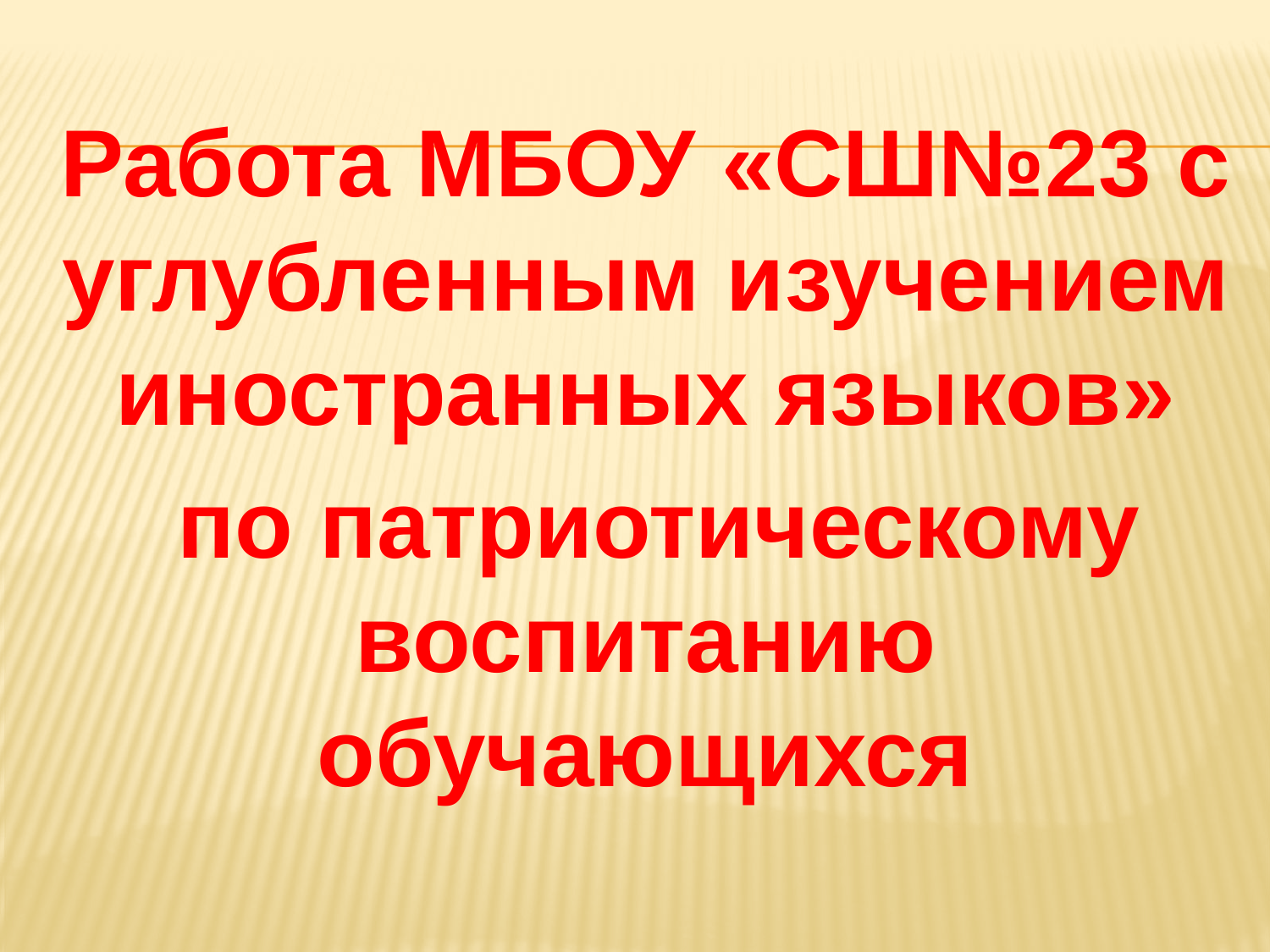

Работа МБОУ «СШ№23 с углубленным изучением иностранных языков»
 по патриотическому воспитанию обучающихся